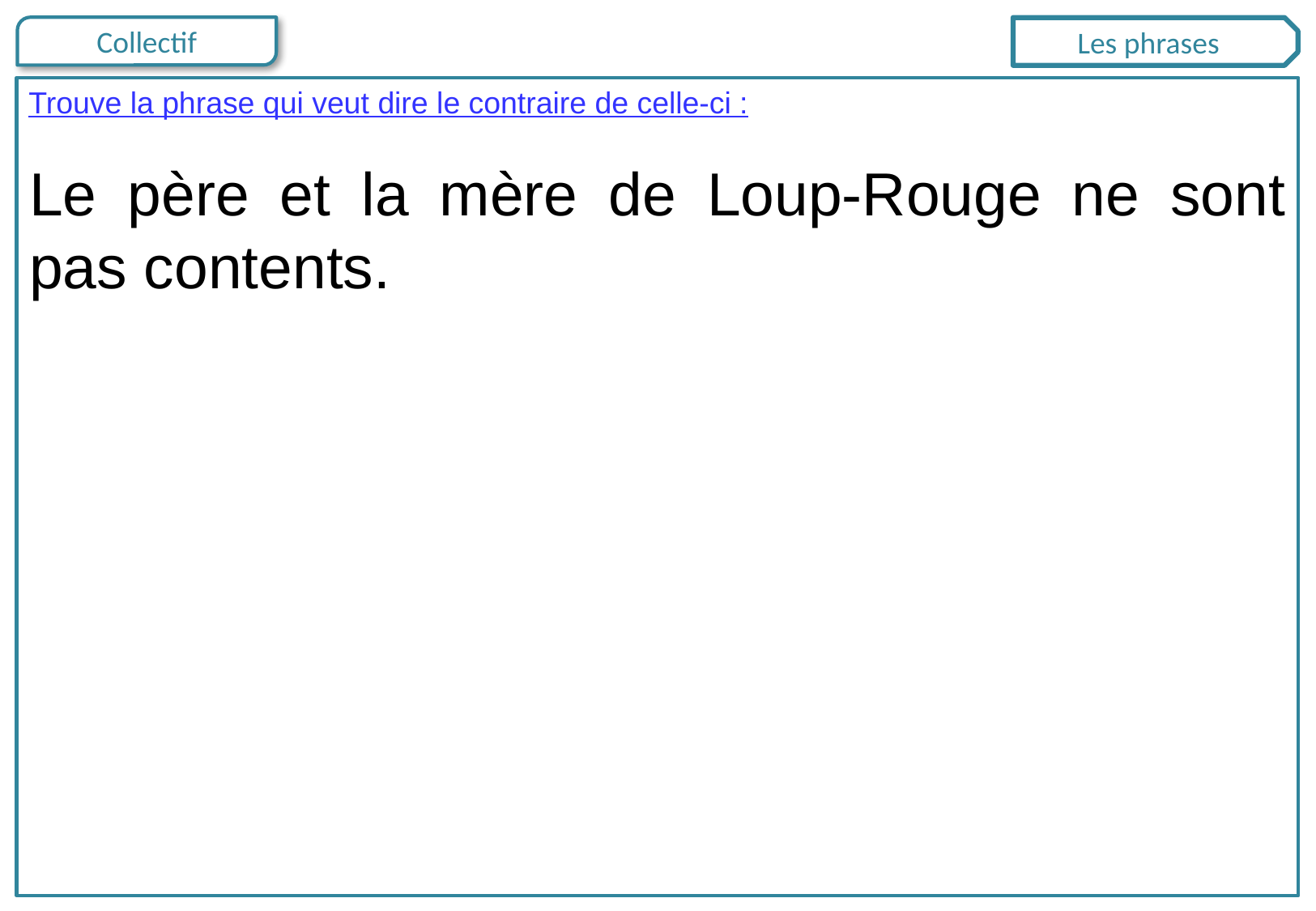

Les phrases
Trouve la phrase qui veut dire le contraire de celle-ci :
Le père et la mère de Loup-Rouge ne sont pas contents.